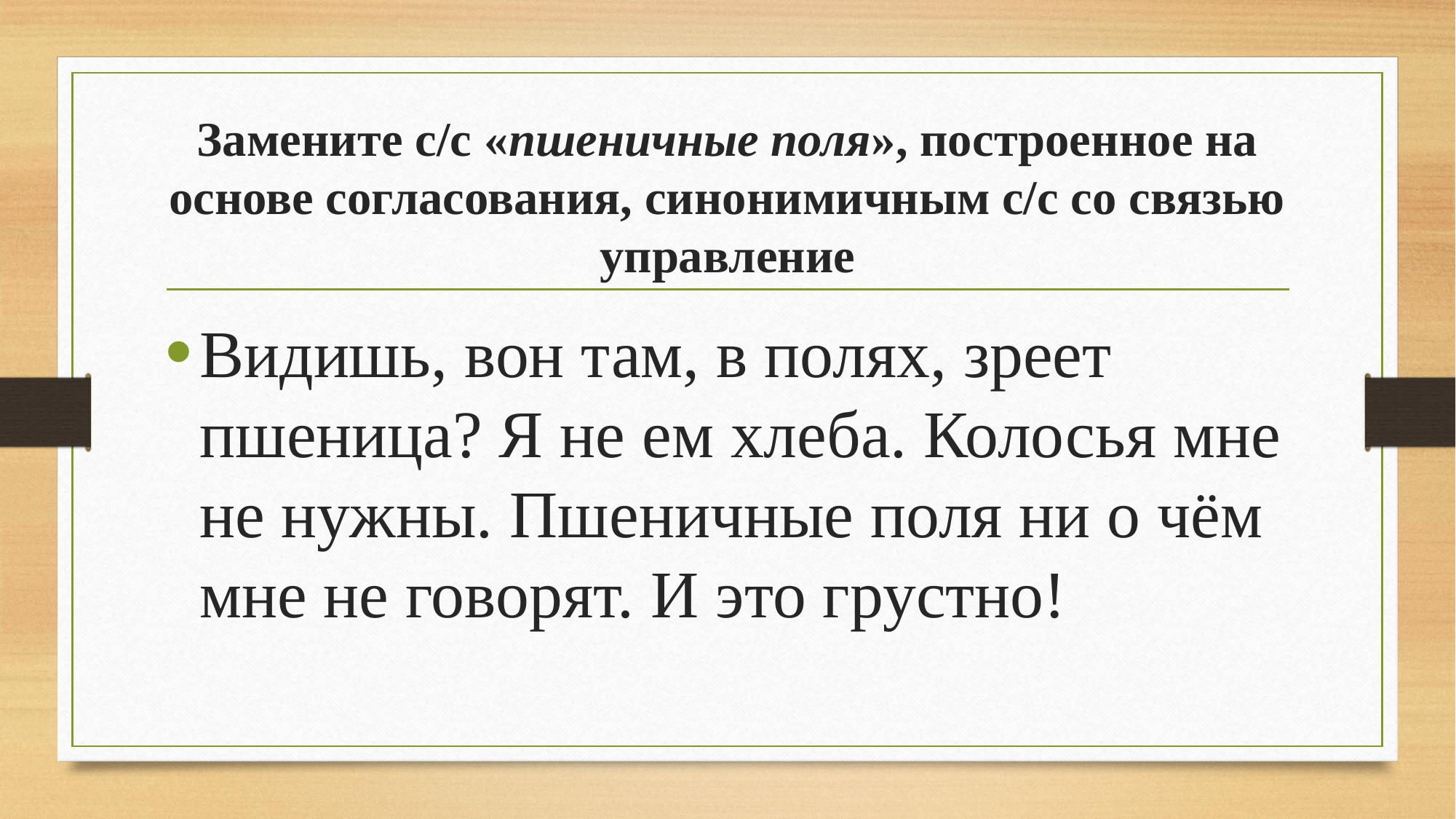

# Замените с/с «пшеничные поля», построенное на основе согласования, синонимичным с/с со связью управление
Видишь, вон там, в полях, зреет пшеница? Я не ем хлеба. Колосья мне не нужны. Пшеничные поля ни о чём мне не говорят. И это грустно!